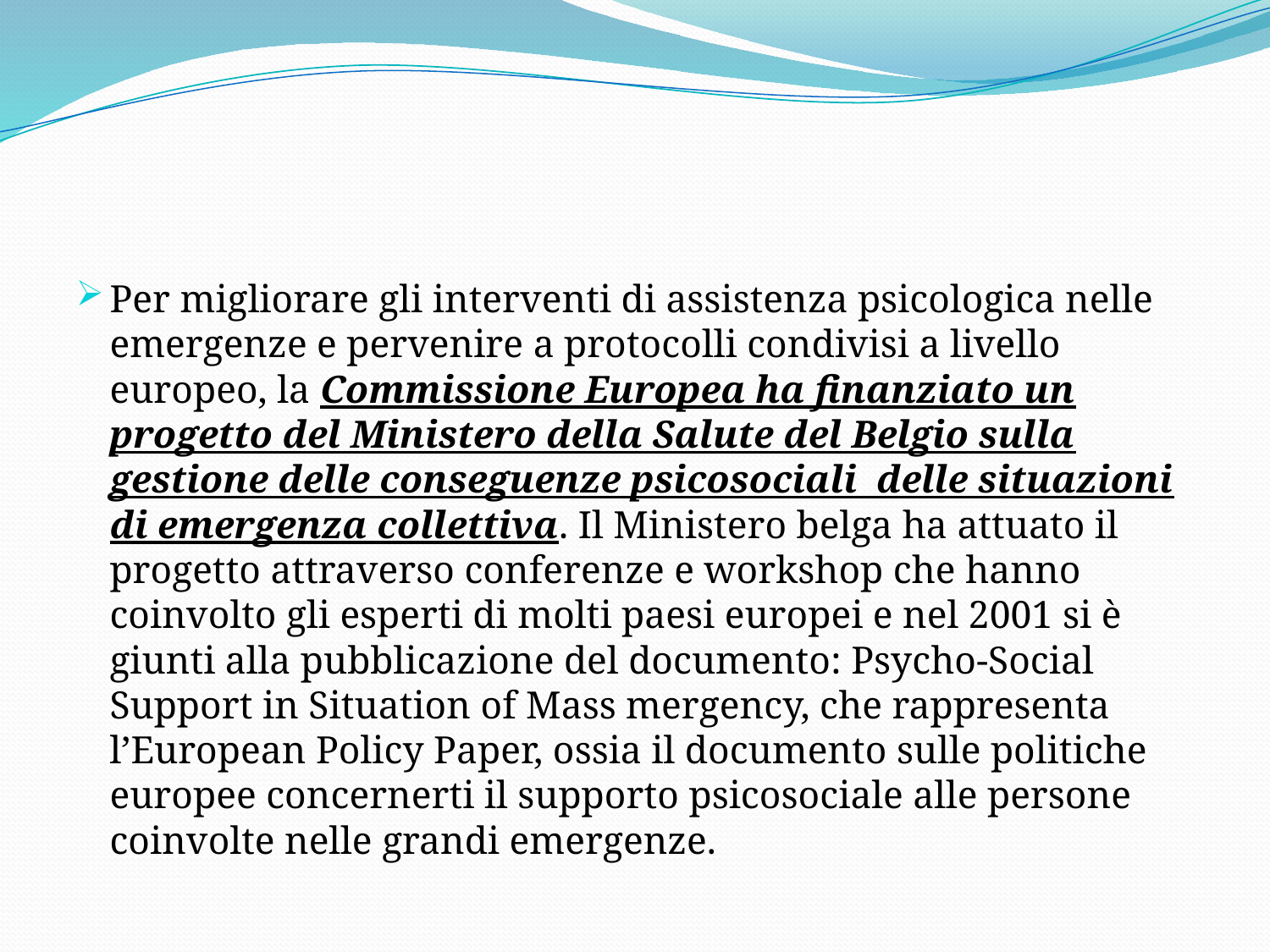

#
Per migliorare gli interventi di assistenza psicologica nelle emergenze e pervenire a protocolli condivisi a livello europeo, la Commissione Europea ha finanziato un progetto del Ministero della Salute del Belgio sulla gestione delle conseguenze psicosociali  delle situazioni di emergenza collettiva. Il Ministero belga ha attuato il progetto attraverso conferenze e workshop che hanno coinvolto gli esperti di molti paesi europei e nel 2001 si è giunti alla pubblicazione del documento: Psycho-Social Support in Situation of Mass mergency, che rappresenta  l’European Policy Paper, ossia il documento sulle politiche europee concernerti il supporto psicosociale alle persone coinvolte nelle grandi emergenze.